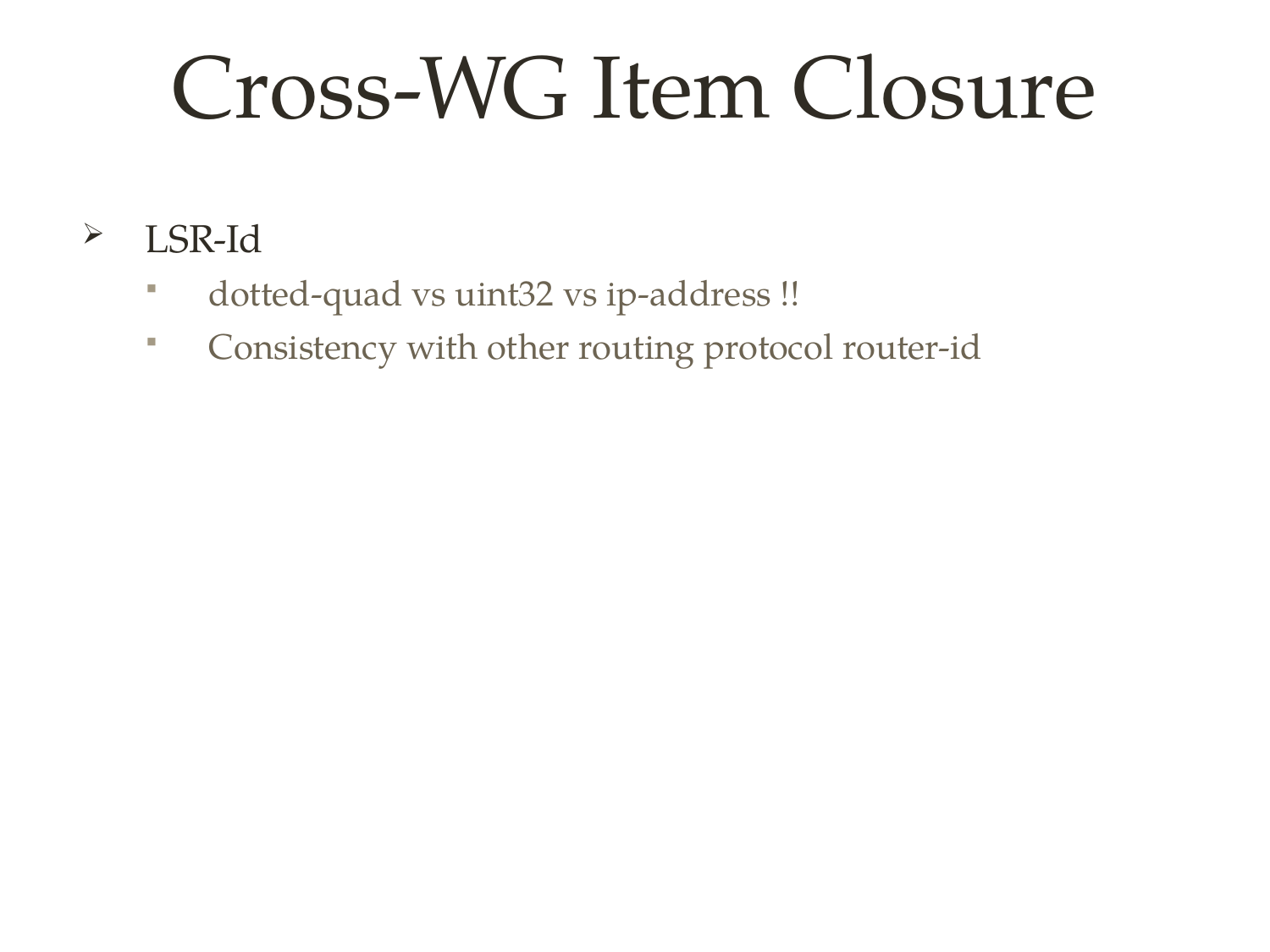

# Cross-WG Item Closure
LSR-Id
dotted-quad vs uint32 vs ip-address !!
Consistency with other routing protocol router-id